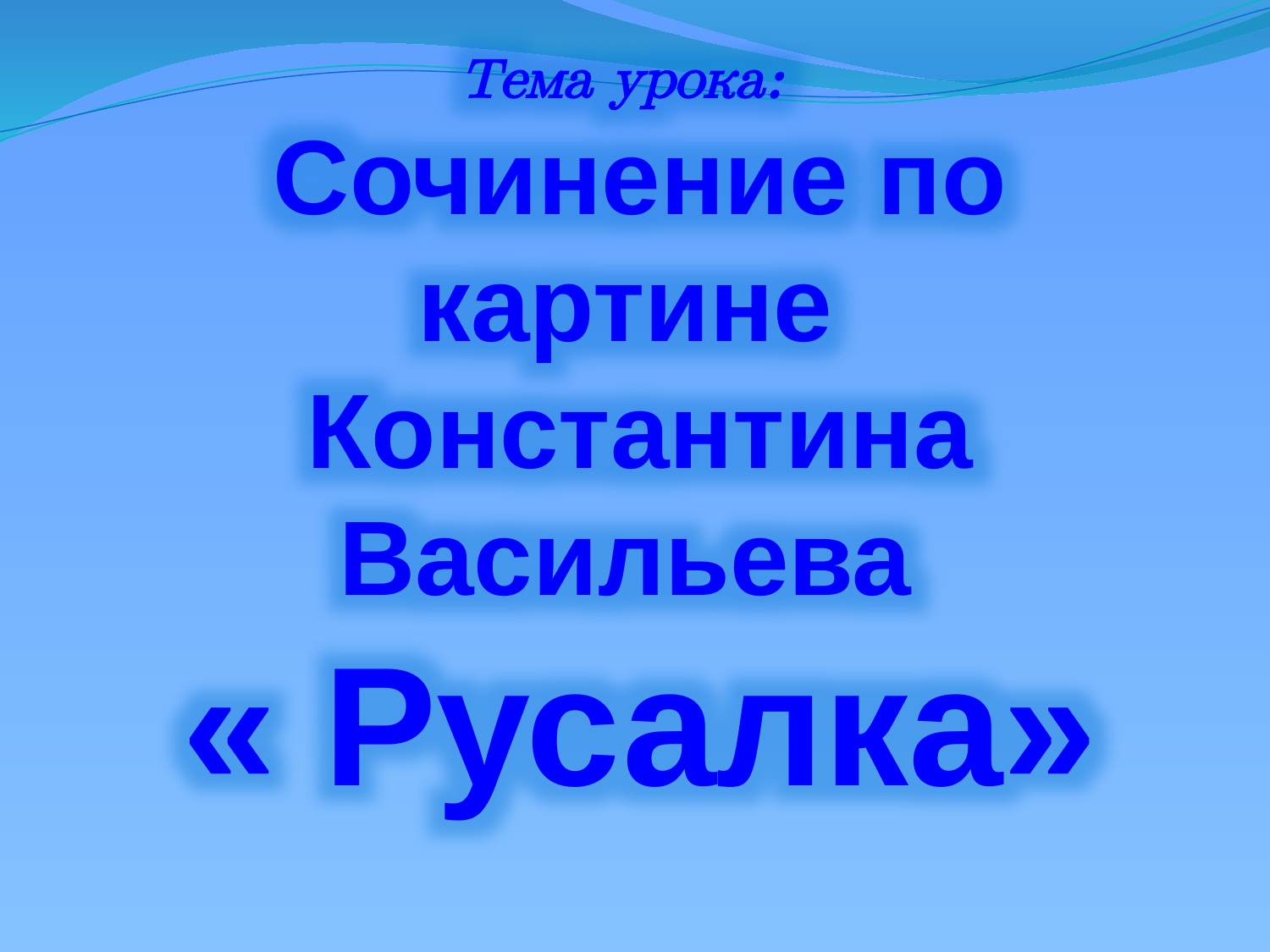

Тема урока:
Сочинение по картине
Константина Васильева
« Русалка»